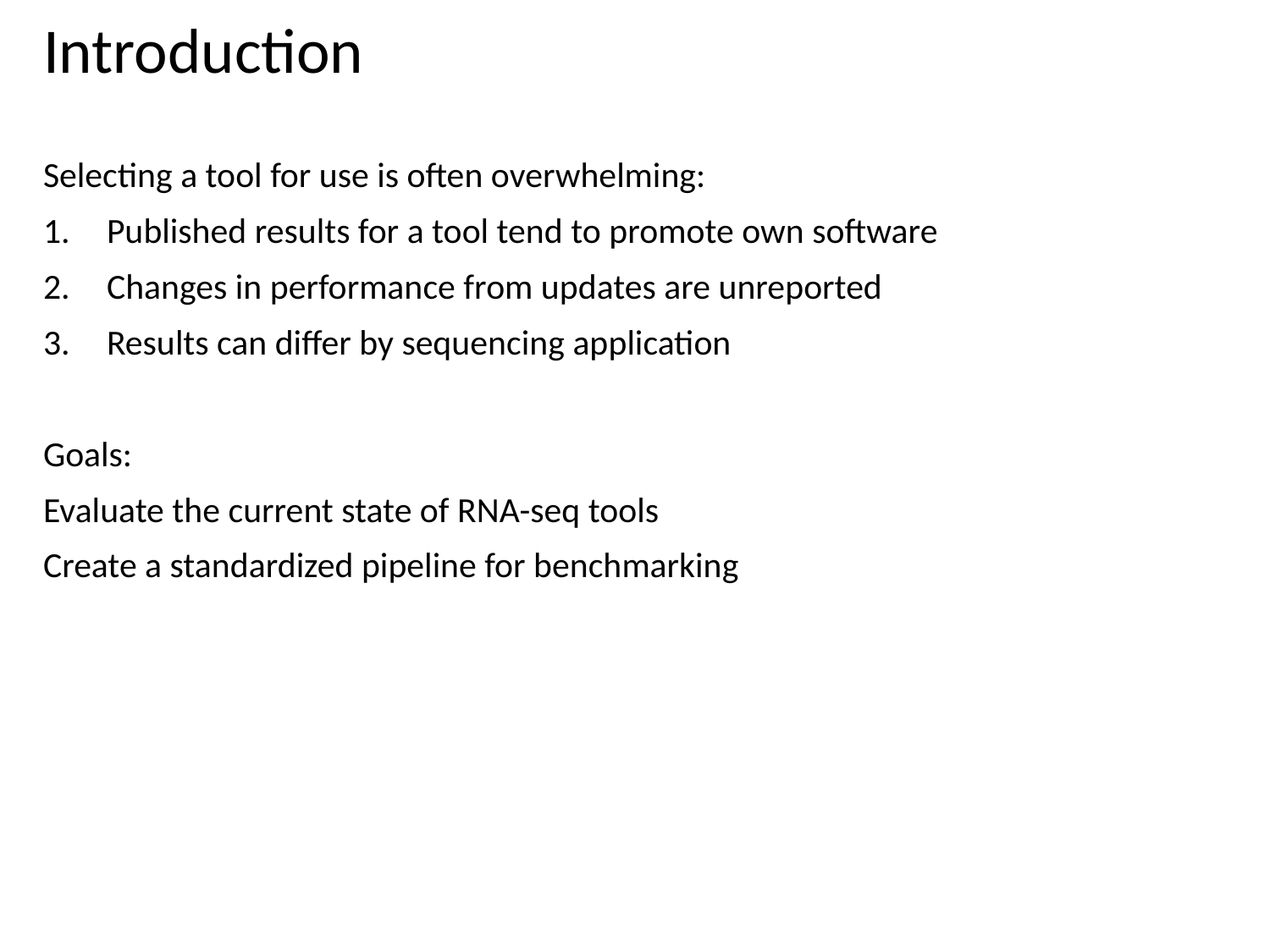

# Introduction
Selecting a tool for use is often overwhelming:
Published results for a tool tend to promote own software
Changes in performance from updates are unreported
Results can differ by sequencing application

Goals:
Evaluate the current state of RNA-seq tools
Create a standardized pipeline for benchmarking